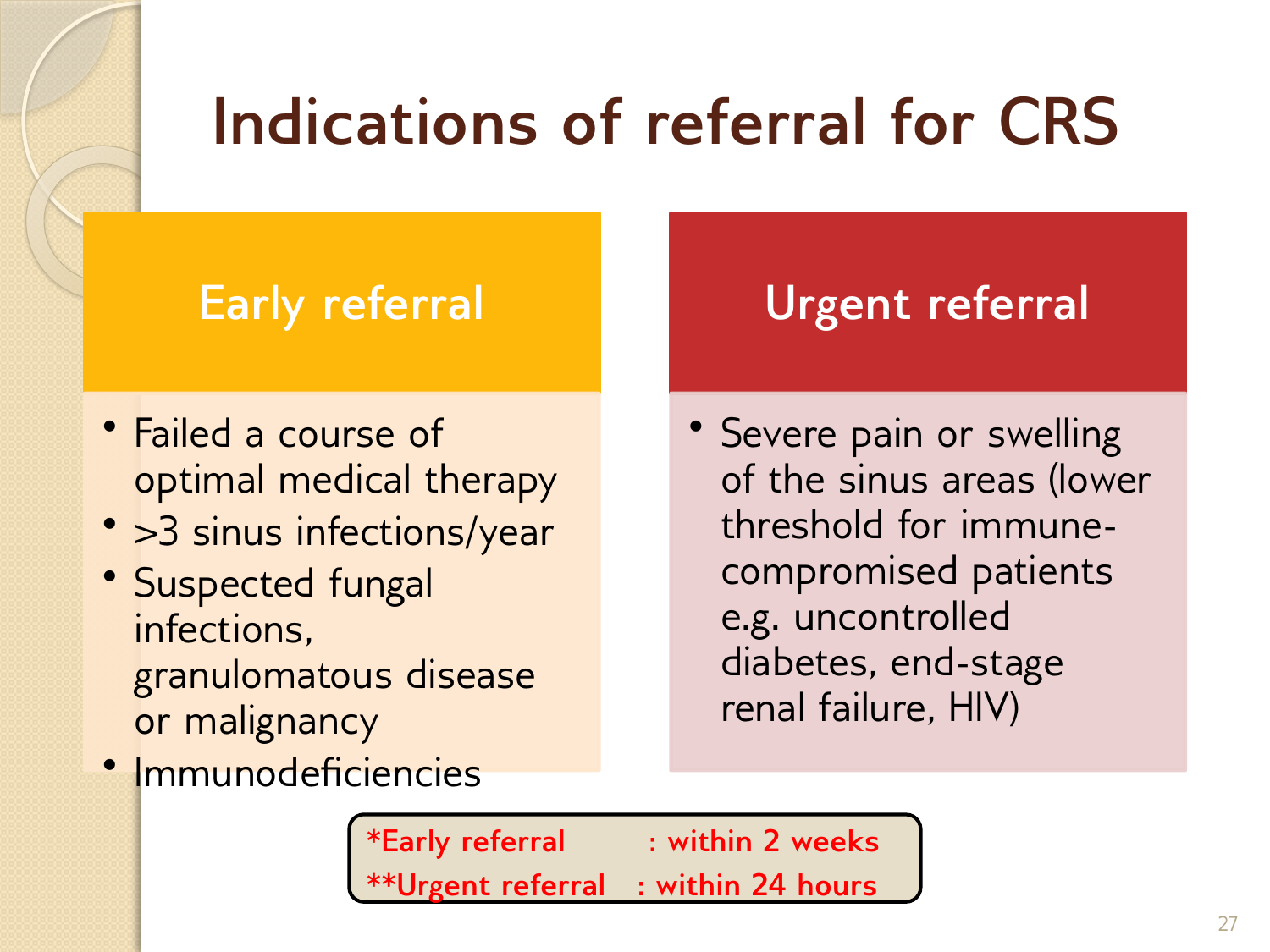

# Indications of referral for CRS
Early referral
Failed a course of optimal medical therapy
>3 sinus infections/year
Suspected fungal infections, granulomatous disease or malignancy
Immunodeficiencies
Urgent referral
Severe pain or swelling of the sinus areas (lower threshold for immune-compromised patients e.g. uncontrolled diabetes, end-stage renal failure, HIV)
*Early referral        : within 2 weeks
**Urgent referral   : within 24 hours
27